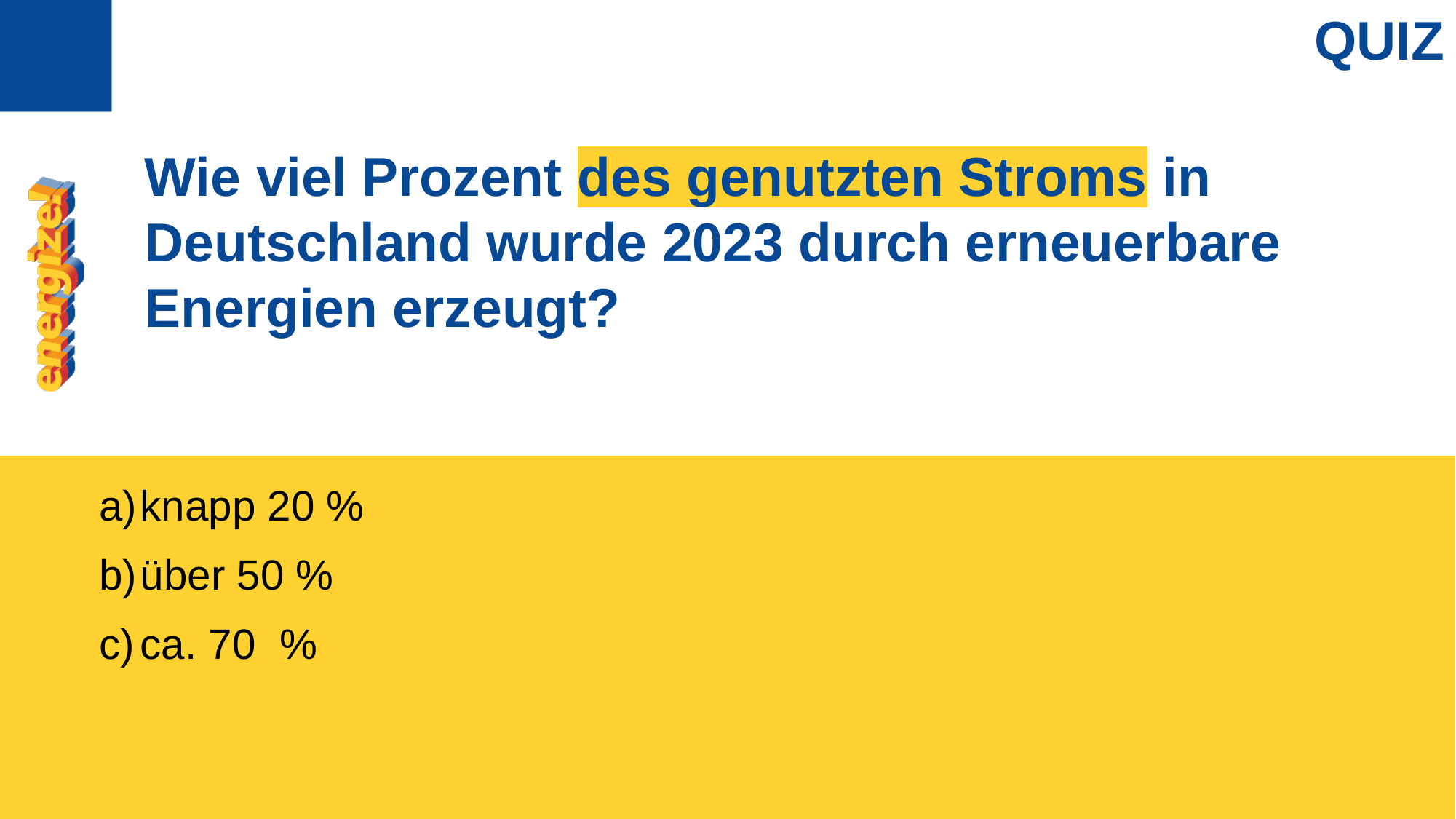

QUIZ
Wie viel Prozent des genutzten Stroms in Deutschland wurde 2023 durch erneuerbare Energien erzeugt?
knapp 20 %
über 50 %
ca. 70  %